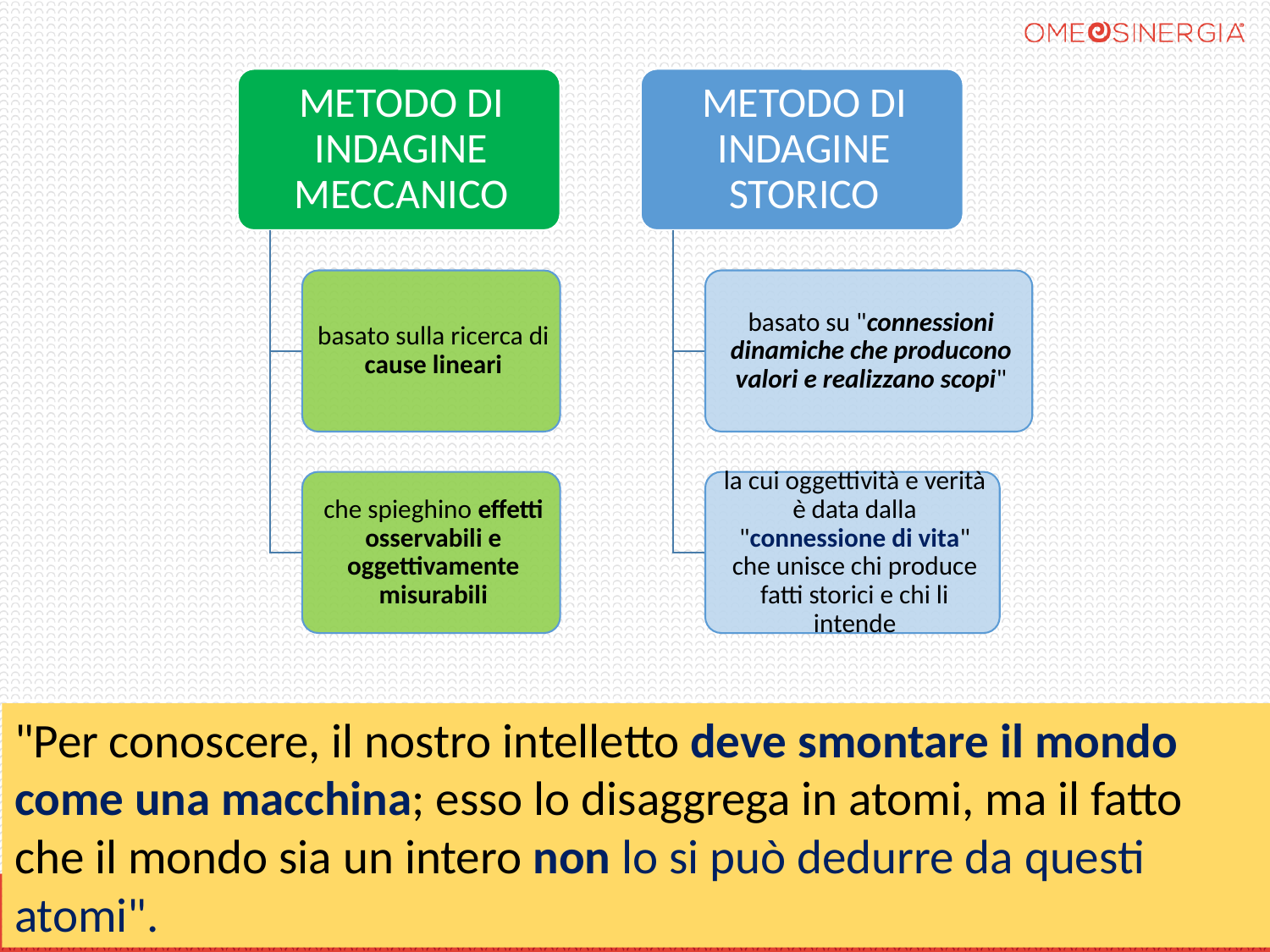

METODO DI INDAGINE MECCANICO
basato sulla ricerca di cause lineari
che spieghino effetti osservabili e oggettivamente misurabili
METODO DI INDAGINE STORICO
basato su "connessioni dinamiche che producono valori e realizzano scopi"
la cui oggetti­vità e verità è data dalla "connessione di vita" che unisce chi produce fatti storici e chi li intende
"Per conoscere, il nostro intelletto deve smontare il mondo come una macchina; esso lo disaggrega in atomi, ma il fatto che il mondo sia un intero non lo si può dedurre da questi atomi".